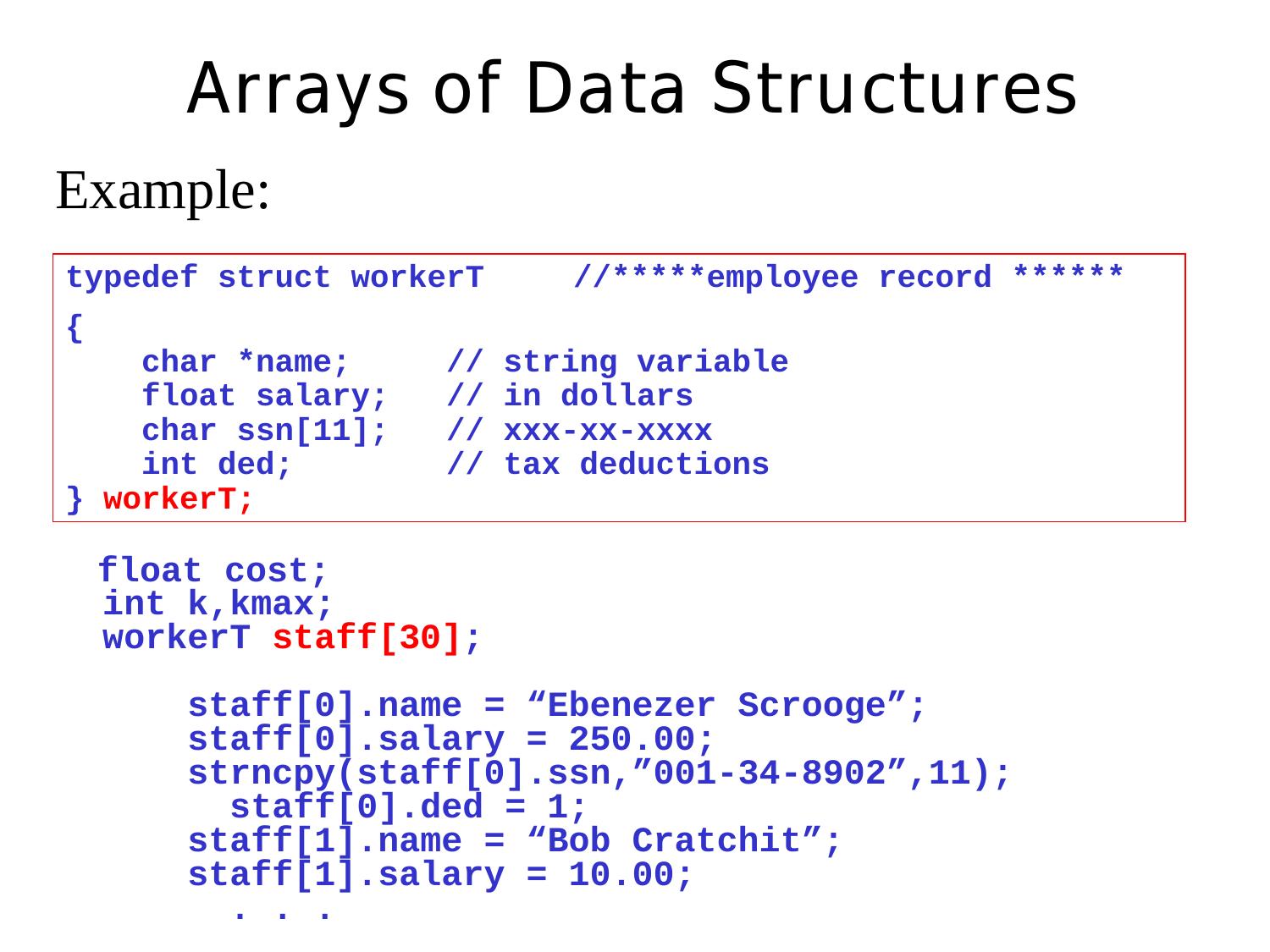

# Arrays of Data Structures
Example:

  float cost;
int k,kmax;
workerT staff[30];
    staff[0].name = “Ebenezer Scrooge”;
    staff[0].salary = 250.00;
    strncpy(staff[0].ssn,”001-34-8902”,11);
	staff[0].ded = 1;
    staff[1].name = “Bob Cratchit”;
    staff[1].salary = 10.00;
	. . .
typedef struct workerT 	//*****employee record ******
{
    char *name;	// string variable
    float salary;	// in dollars
    char ssn[11];	// xxx-xx-xxxx
    int ded;		// tax deductions
} workerT;